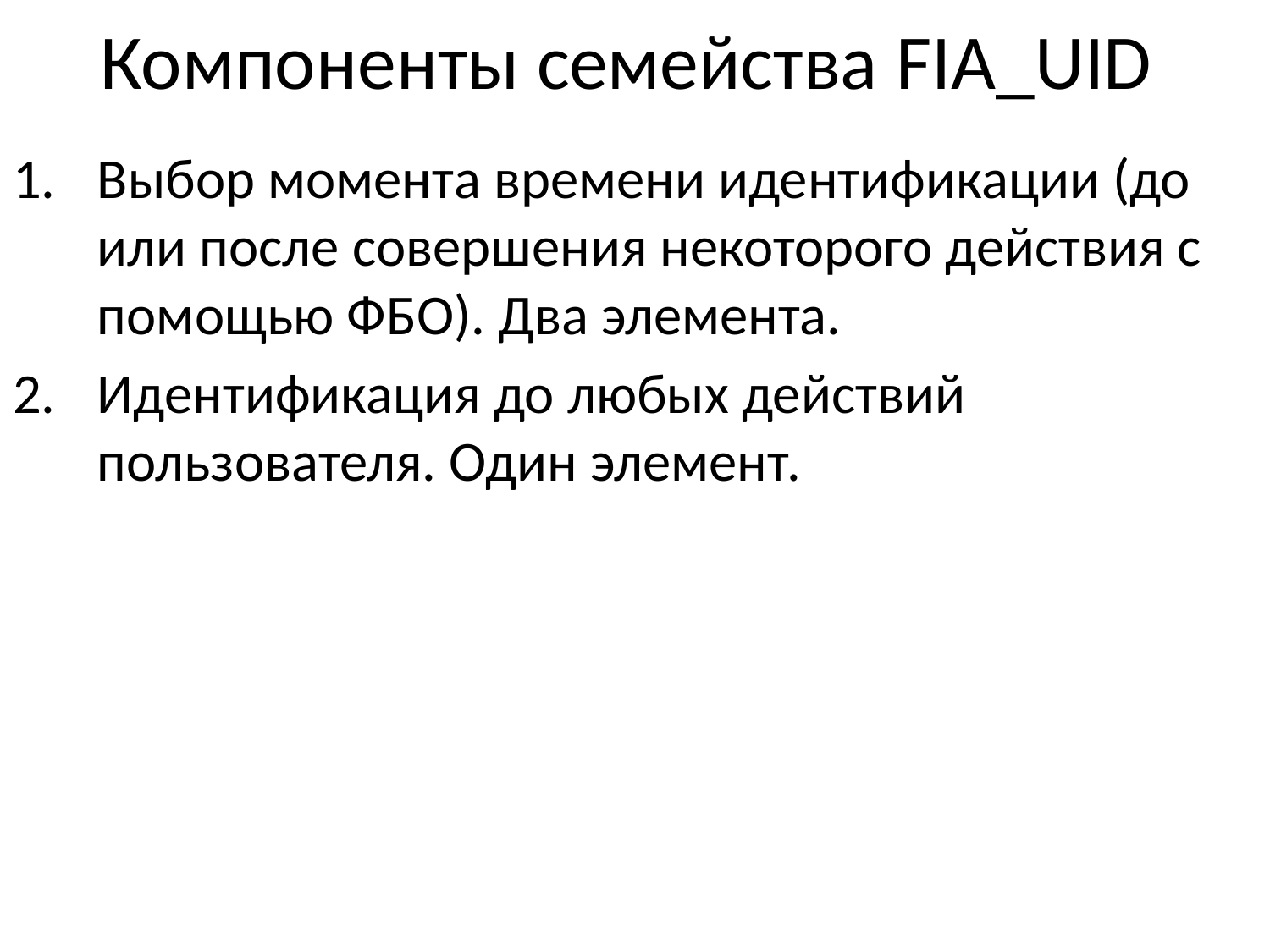

# Компоненты семейства FIA_UID
Выбор момента времени идентификации (до или после совершения некоторого действия с помощью ФБО). Два элемента.
Идентификация до любых действий пользователя. Один элемент.